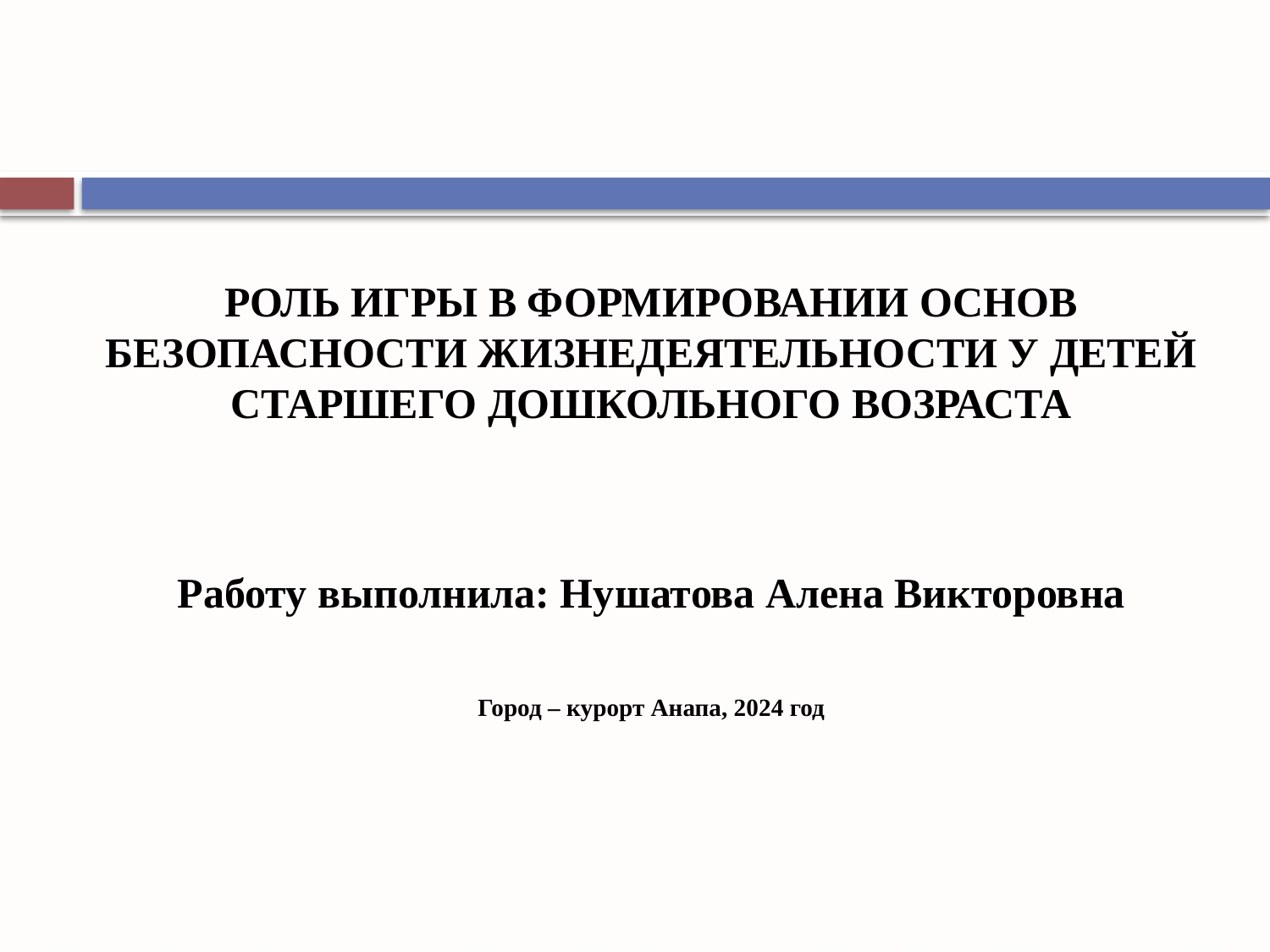

#

РОЛЬ ИГРЫ В ФОРМИРОВАНИИ ОСНОВ БЕЗОПАСНОСТИ ЖИЗНЕДЕЯТЕЛЬНОСТИ У ДЕТЕЙ СТАРШЕГО ДОШКОЛЬНОГО ВОЗРАСТА

Работу выполнила: Нушатова Алена Викторовна

Город – курорт Анапа, 2024 год